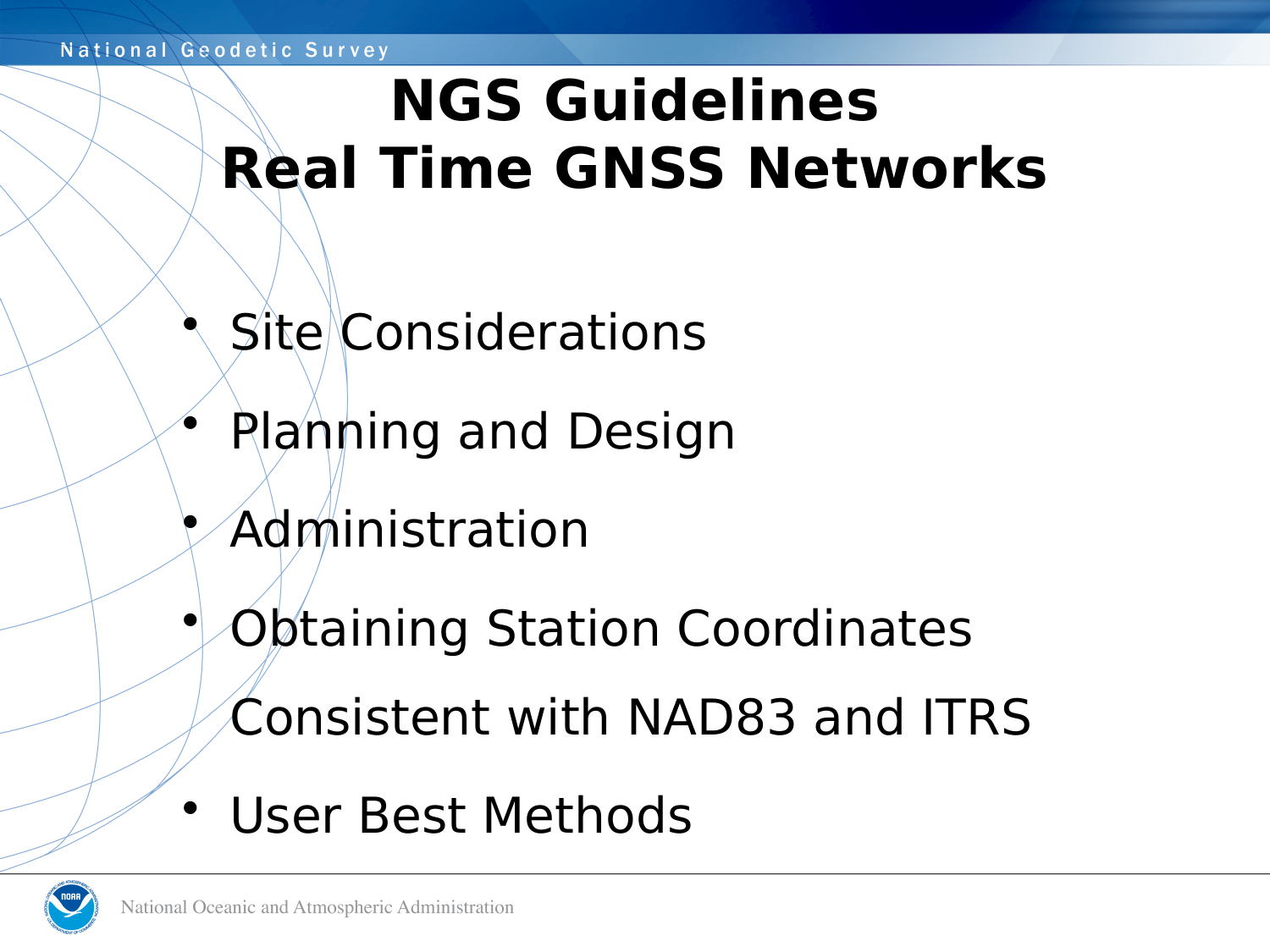

# NGS Guidelines Real Time GNSS Networks
Site Considerations
Planning and Design
Administration
Obtaining Station Coordinates Consistent with NAD83 and ITRS
User Best Methods